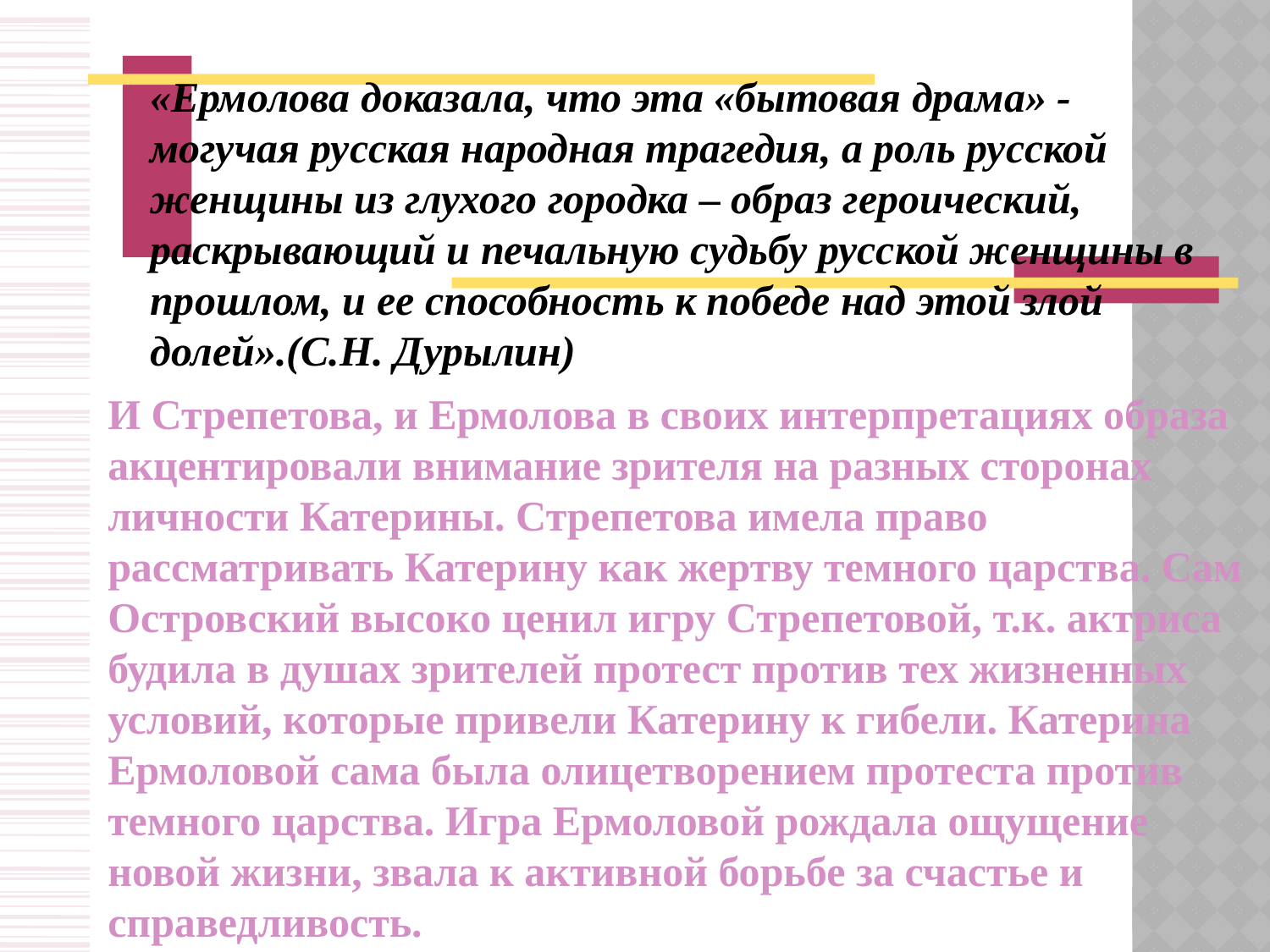

«Ермолова доказала, что эта «бытовая драма» - могучая русская народная трагедия, а роль русской женщины из глухого городка – образ героический, раскрывающий и печальную судьбу русской женщины в прошлом, и ее способность к победе над этой злой долей».(С.Н. Дурылин)

И Стрепетова, и Ермолова в своих интерпретациях образа акцентировали внимание зрителя на разных сторонах личности Катерины. Стрепетова имела право рассматривать Катерину как жертву темного царства. Сам Островский высоко ценил игру Стрепетовой, т.к. актриса  будила в душах зрителей протест против тех жизненных условий, которые привели Катерину к гибели. Катерина Ермоловой сама была олицетворением протеста против темного царства. Игра Ермоловой рождала ощущение новой жизни, звала к активной борьбе за счастье и справедливость.